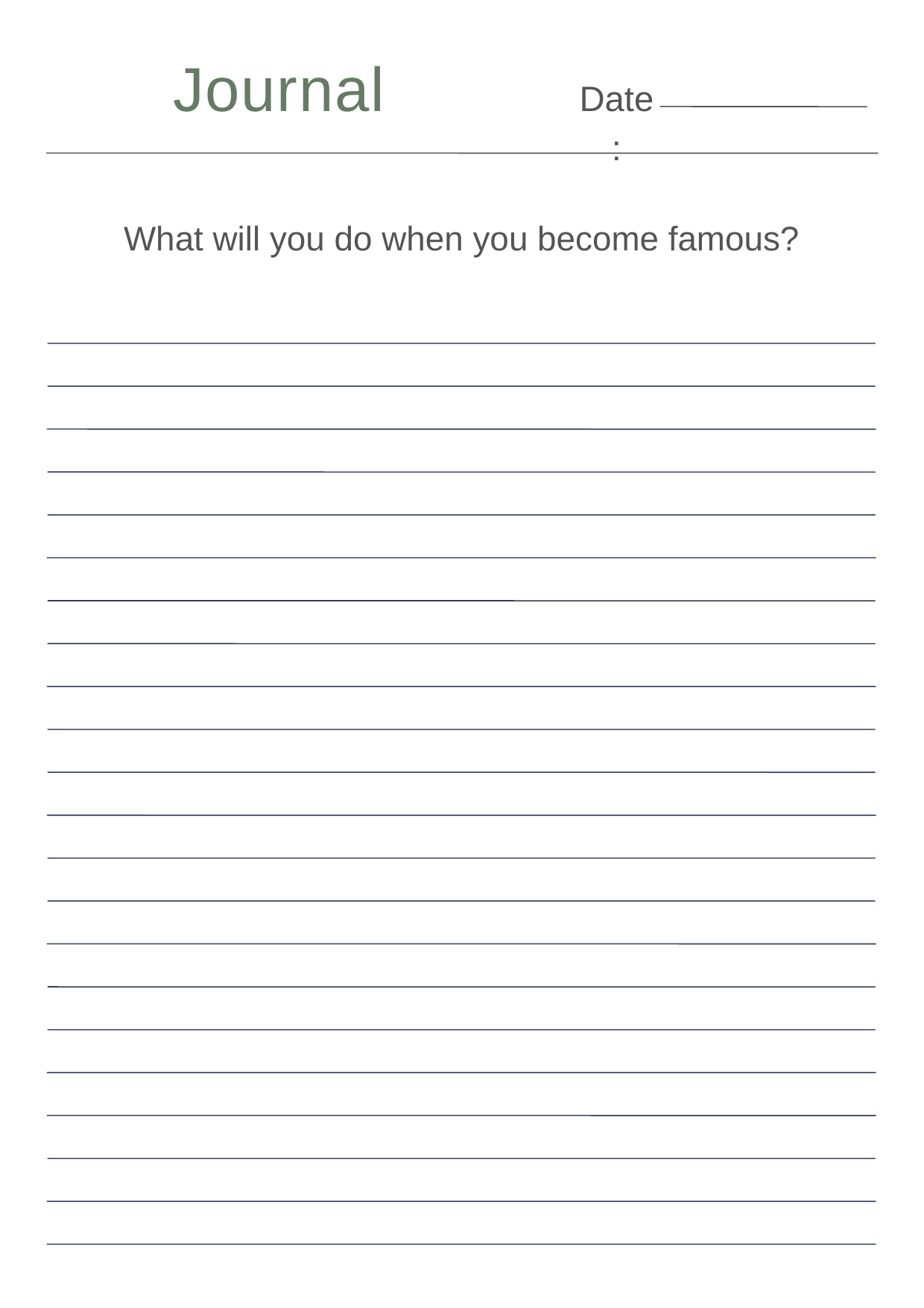

Journal
Date:

What will you do when you become famous?